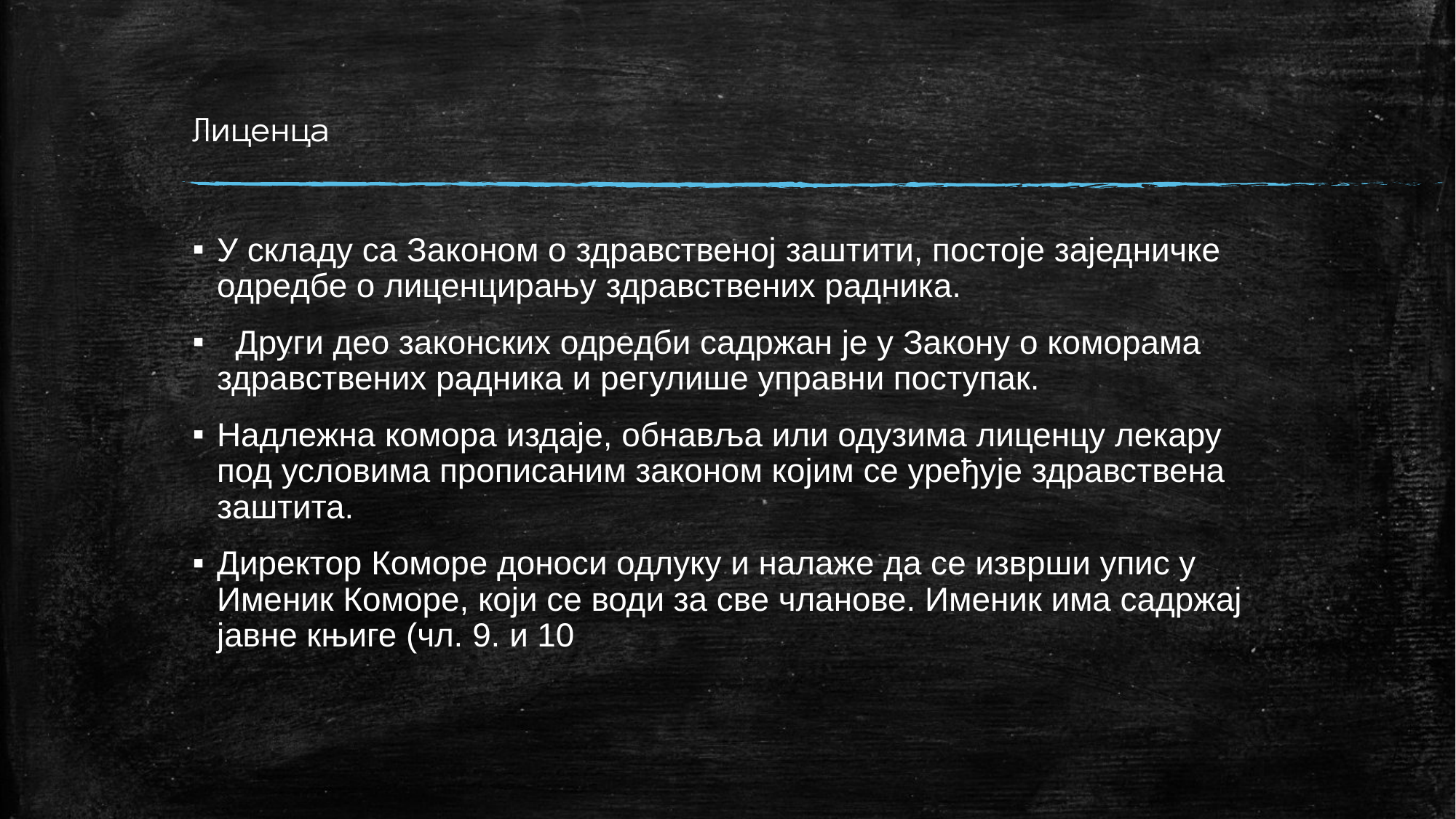

# Лиценца
У складу са Законом о здравственој заштити, постоје заједничке одредбе о лиценцирању здравствених радника.
  Други део законских одредби садржан је у Закону о коморама здравствених радника и регулише управни поступак.
Надлежна комора издаје, обнавља или одузима лиценцу лекару под условима прописаним законом којим се уређује здравствена заштита.
Директор Коморе доноси одлуку и налаже да се изврши упис у Именик Коморе, који се води за све чланове. Именик има садржај јавне књиге (чл. 9. и 10